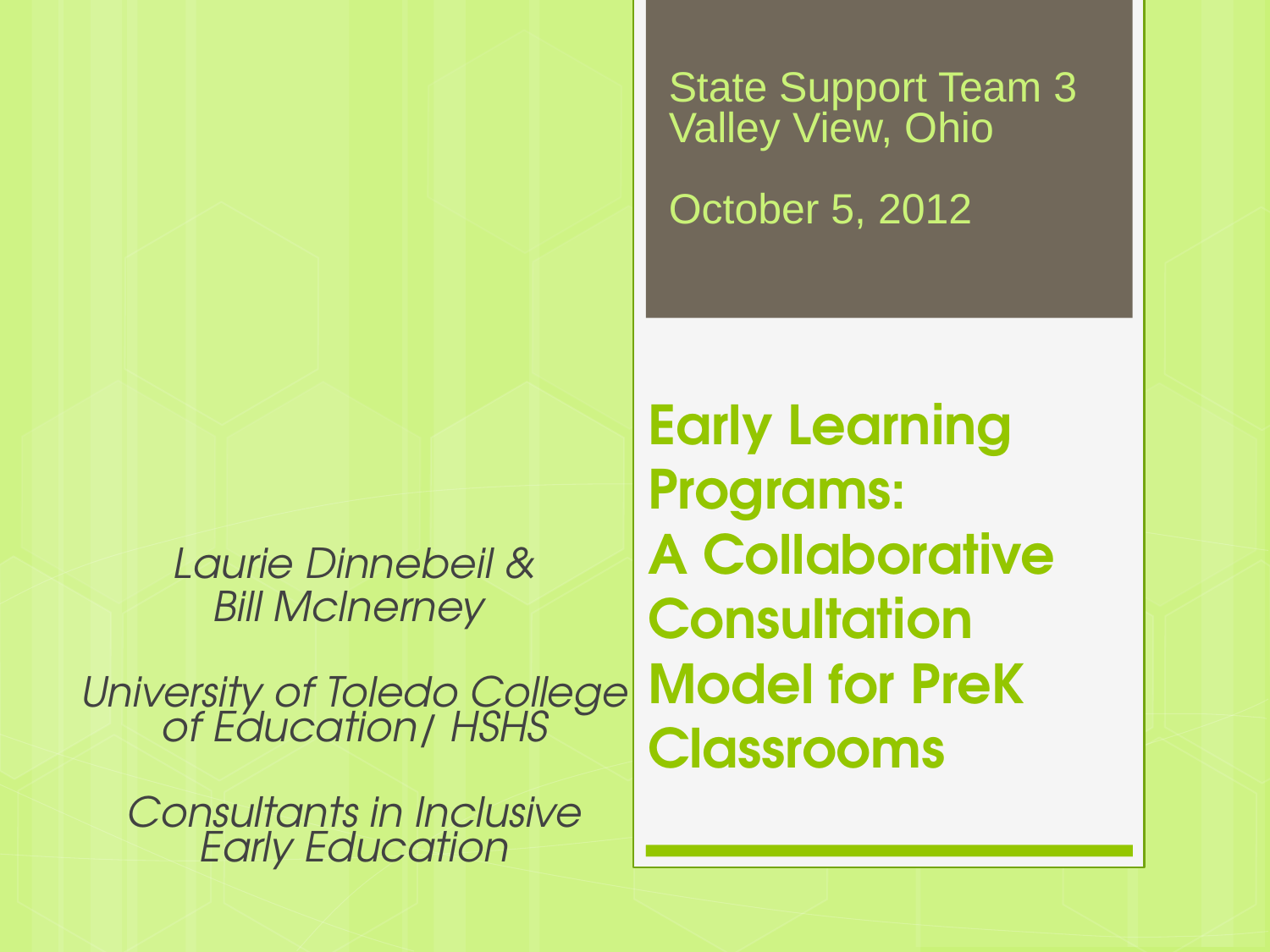

State Support Team 3
Valley View, Ohio

October 5, 2012

# Early Learning Programs: A Collaborative Consultation Model for PreK Classrooms

Laurie Dinnebeil &
Bill McInerney

University of Toledo College of Education/ HSHS

Consultants in Inclusive Early Education